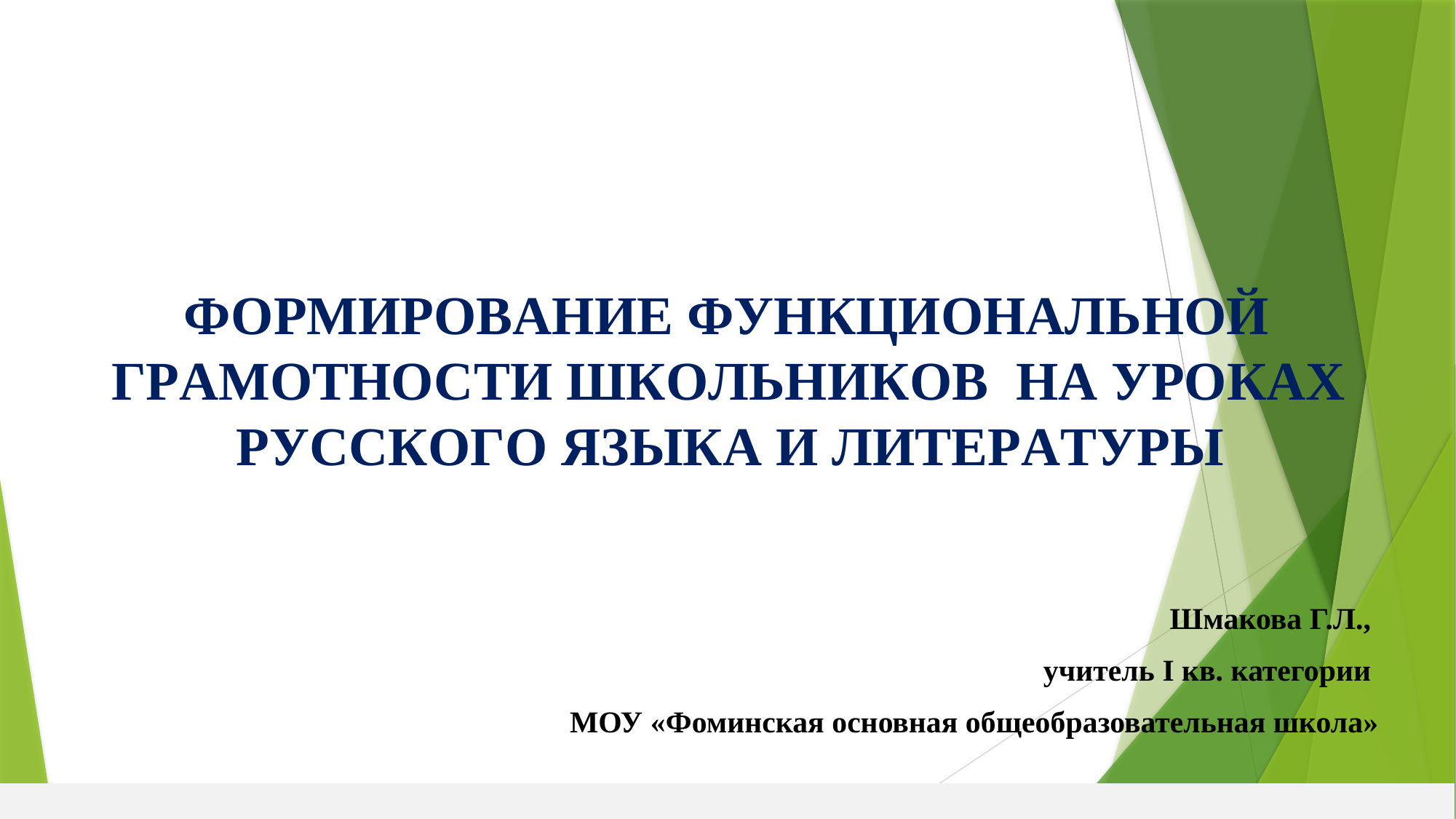

ФОРМИРОВАНИЕ ФУНКЦИОНАЛЬНОЙ
ГРАМОТНОСТИ ШКОЛЬНИКОВ  НА УРОКАХ
РУССКОГО ЯЗЫКА И ЛИТЕРАТУРЫ
Шмакова Г.Л.,
учитель I кв. категории
МОУ «Фоминская основная общеобразовательная школа»